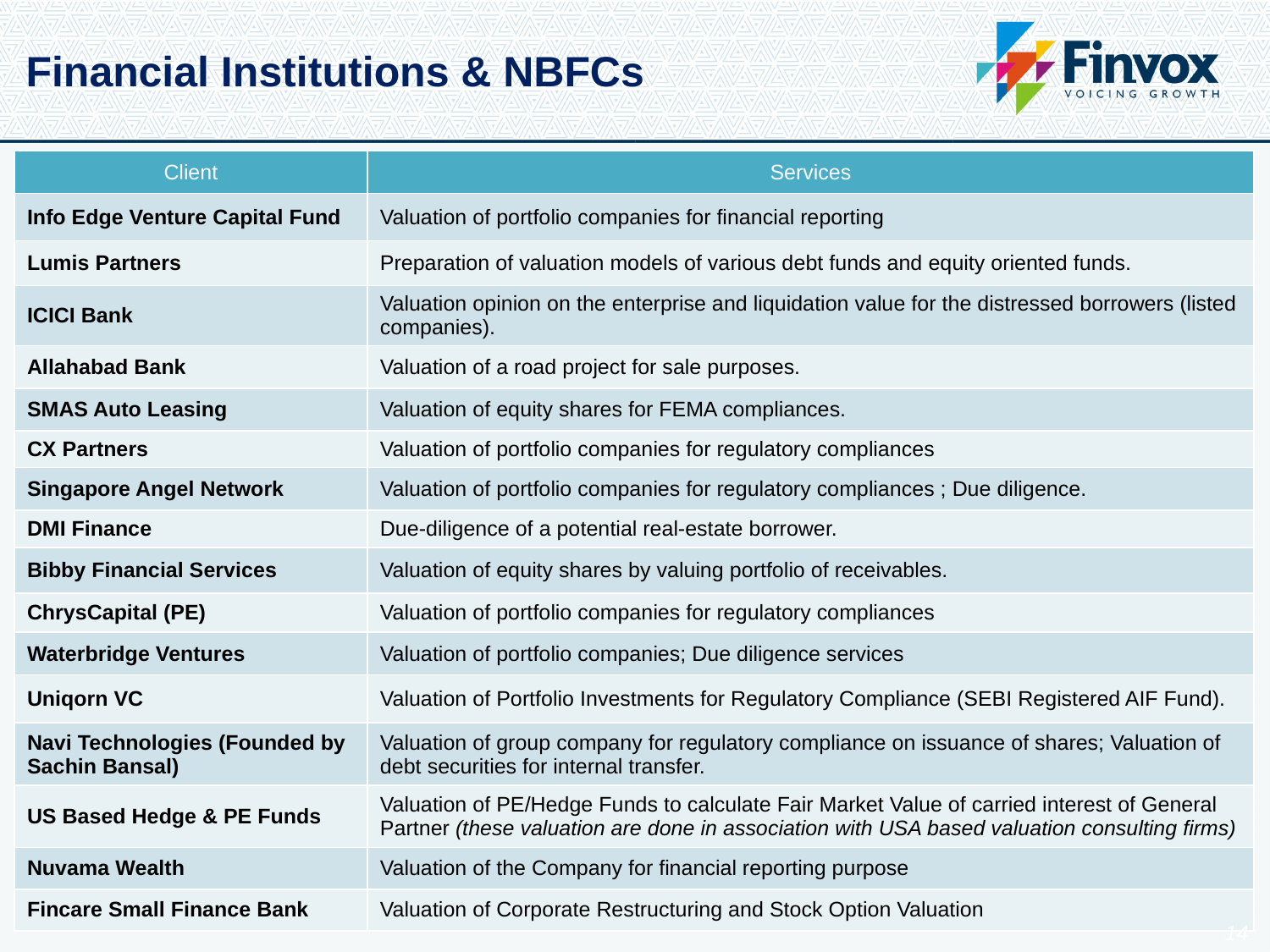

# Financial Institutions & NBFCs

| Client | Services |
| --- | --- |
| Info Edge Venture Capital Fund | Valuation of portfolio companies for financial reporting |
| Lumis Partners | Preparation of valuation models of various debt funds and equity oriented funds. |
| ICICI Bank | Valuation opinion on the enterprise and liquidation value for the distressed borrowers (listed companies). |
| Allahabad Bank | Valuation of a road project for sale purposes. |
| SMAS Auto Leasing | Valuation of equity shares for FEMA compliances. |
| CX Partners | Valuation of portfolio companies for regulatory compliances |
| Singapore Angel Network | Valuation of portfolio companies for regulatory compliances ; Due diligence. |
| DMI Finance | Due-diligence of a potential real-estate borrower. |
| Bibby Financial Services | Valuation of equity shares by valuing portfolio of receivables. |
| ChrysCapital (PE) | Valuation of portfolio companies for regulatory compliances |
| Waterbridge Ventures | Valuation of portfolio companies; Due diligence services |
| Uniqorn VC | Valuation of Portfolio Investments for Regulatory Compliance (SEBI Registered AIF Fund). |
| Navi Technologies (Founded by Sachin Bansal) | Valuation of group company for regulatory compliance on issuance of shares; Valuation of debt securities for internal transfer. |
| US Based Hedge & PE Funds | Valuation of PE/Hedge Funds to calculate Fair Market Value of carried interest of General Partner (these valuation are done in association with USA based valuation consulting firms) |
| Nuvama Wealth | Valuation of the Company for financial reporting purpose |
| Fincare Small Finance Bank | Valuation of Corporate Restructuring and Stock Option Valuation |
14